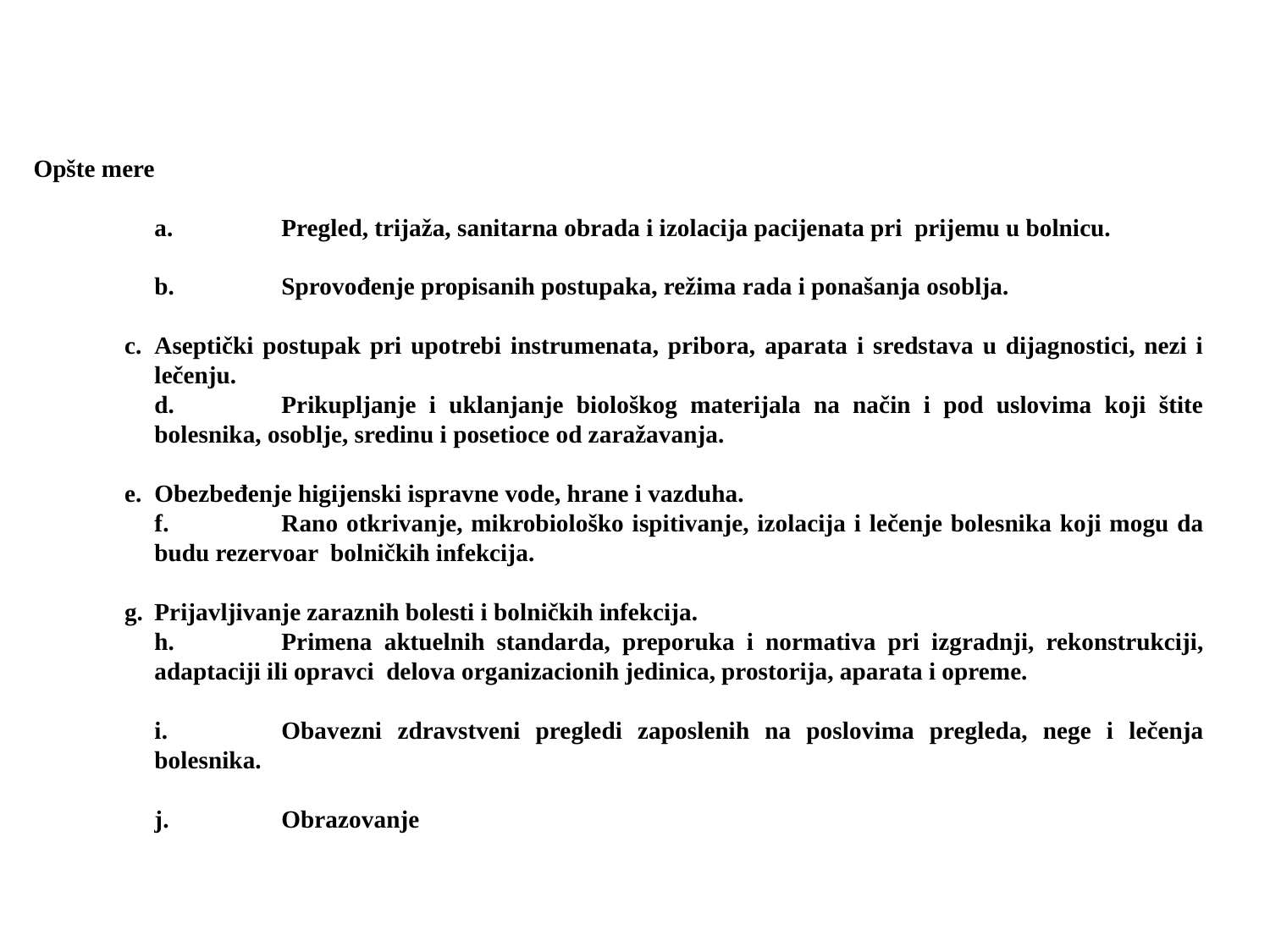

Opšte mere

a.	Pregled, trijaža, sanitarna obrada i izolacija pacijenata pri  prijemu u bolnicu.

b.	Sprovođenje propisanih postupaka, režima rada i ponašanja osoblja.

Aseptički postupak pri upotrebi instrumenata, pribora, aparata i sredstava u dijagnostici, nezi i lečenju.
d.	Prikupljanje i uklanjanje biološkog materijala na način i pod uslovima koji štite bolesnika, osoblje, sredinu i posetioce od zaražavanja.

Obezbeđenje higijenski ispravne vode, hrane i vazduha.
f.	Rano otkrivanje, mikrobiološko ispitivanje, izolacija i lečenje bolesnika koji mogu da budu rezervoar  bolničkih infekcija.

Prijavljivanje zaraznih bolesti i bolničkih infekcija.
h.	Primena aktuelnih standarda, preporuka i normativa pri izgradnji, rekonstrukciji, adaptaciji ili opravci  delova organizacionih jedinica, prostorija, aparata i opreme.

i.	Obavezni zdravstveni pregledi zaposlenih na poslovima pregleda, nege i lečenja bolesnika.

j.	Obrazovanje